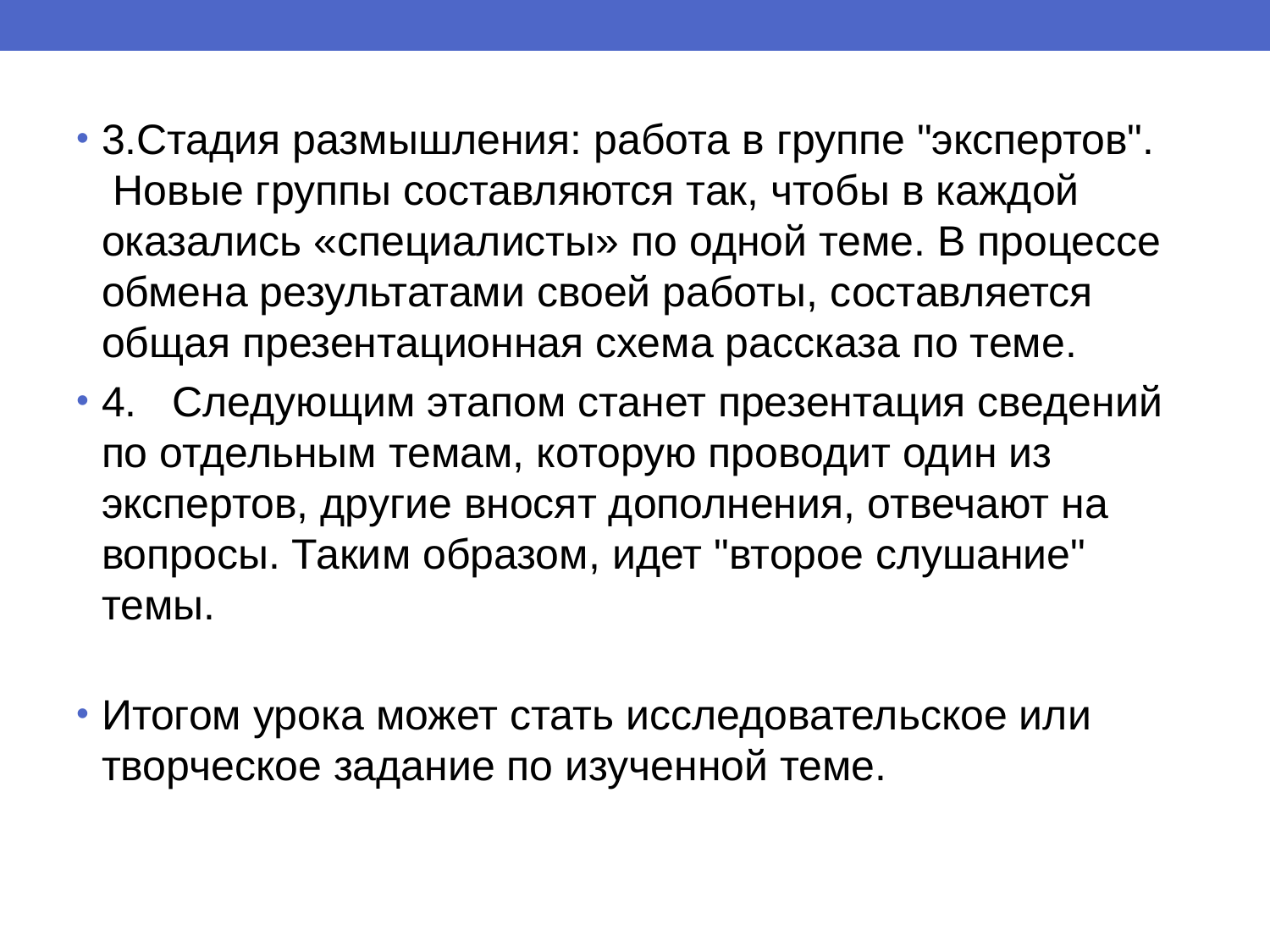

3.Стадия размышления: работа в группе "экспертов".  Новые группы составляются так, чтобы в каждой оказались «специалисты» по одной теме. В процессе обмена результатами своей работы, составляется общая презентационная схема рассказа по теме.
4.   Следующим этапом станет презентация сведений по отдельным темам, которую проводит один из экспертов, другие вносят дополнения, отвечают на вопросы. Таким образом, идет "второе слушание" темы.
Итогом урока может стать исследовательское или творческое задание по изученной теме.